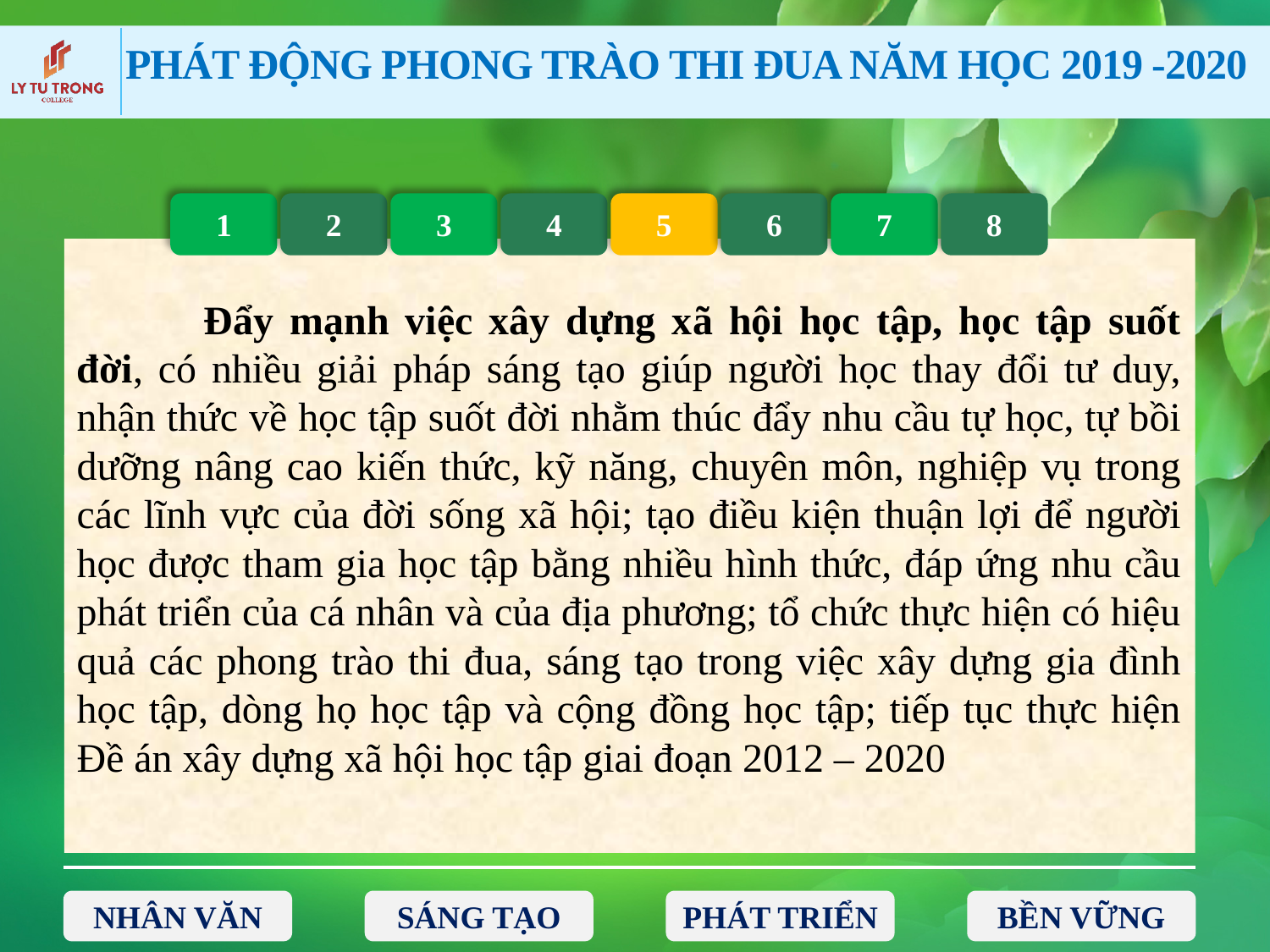

1
2
3
4
5
6
7
8

	Đẩy mạnh việc xây dựng xã hội học tập, học tập suốt đời, có nhiều giải pháp sáng tạo giúp người học thay đổi tư duy, nhận thức về học tập suốt đời nhằm thúc đẩy nhu cầu tự học, tự bồi dưỡng nâng cao kiến thức, kỹ năng, chuyên môn, nghiệp vụ trong các lĩnh vực của đời sống xã hội; tạo điều kiện thuận lợi để người học được tham gia học tập bằng nhiều hình thức, đáp ứng nhu cầu phát triển của cá nhân và của địa phương; tổ chức thực hiện có hiệu quả các phong trào thi đua, sáng tạo trong việc xây dựng gia đình học tập, dòng họ học tập và cộng đồng học tập; tiếp tục thực hiện Đề án xây dựng xã hội học tập giai đoạn 2012 – 2020